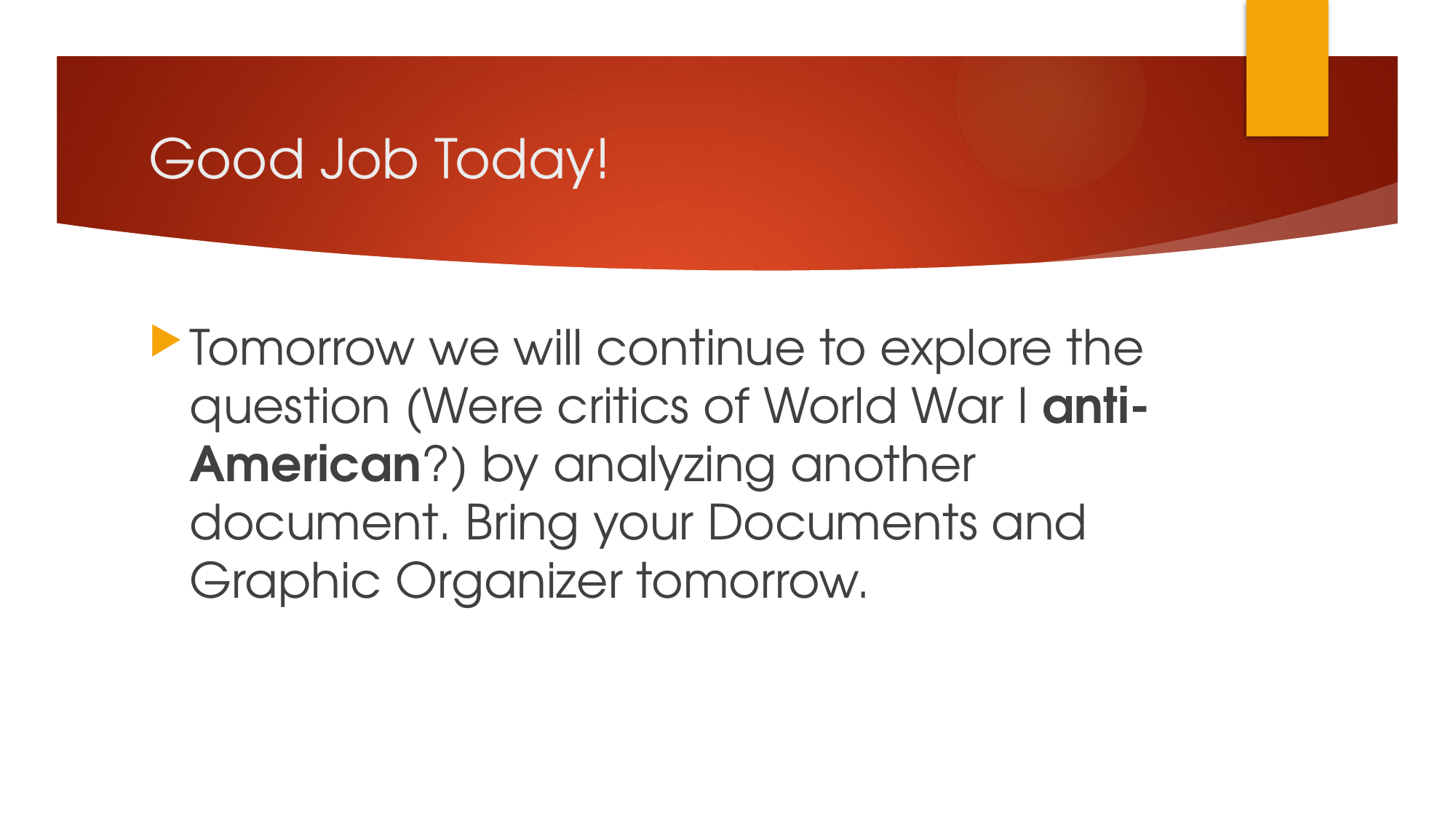

# Good Job Today!
Tomorrow we will continue to explore the question (Were critics of World War I anti-American?) by analyzing another document. Bring your Documents and Graphic Organizer tomorrow.